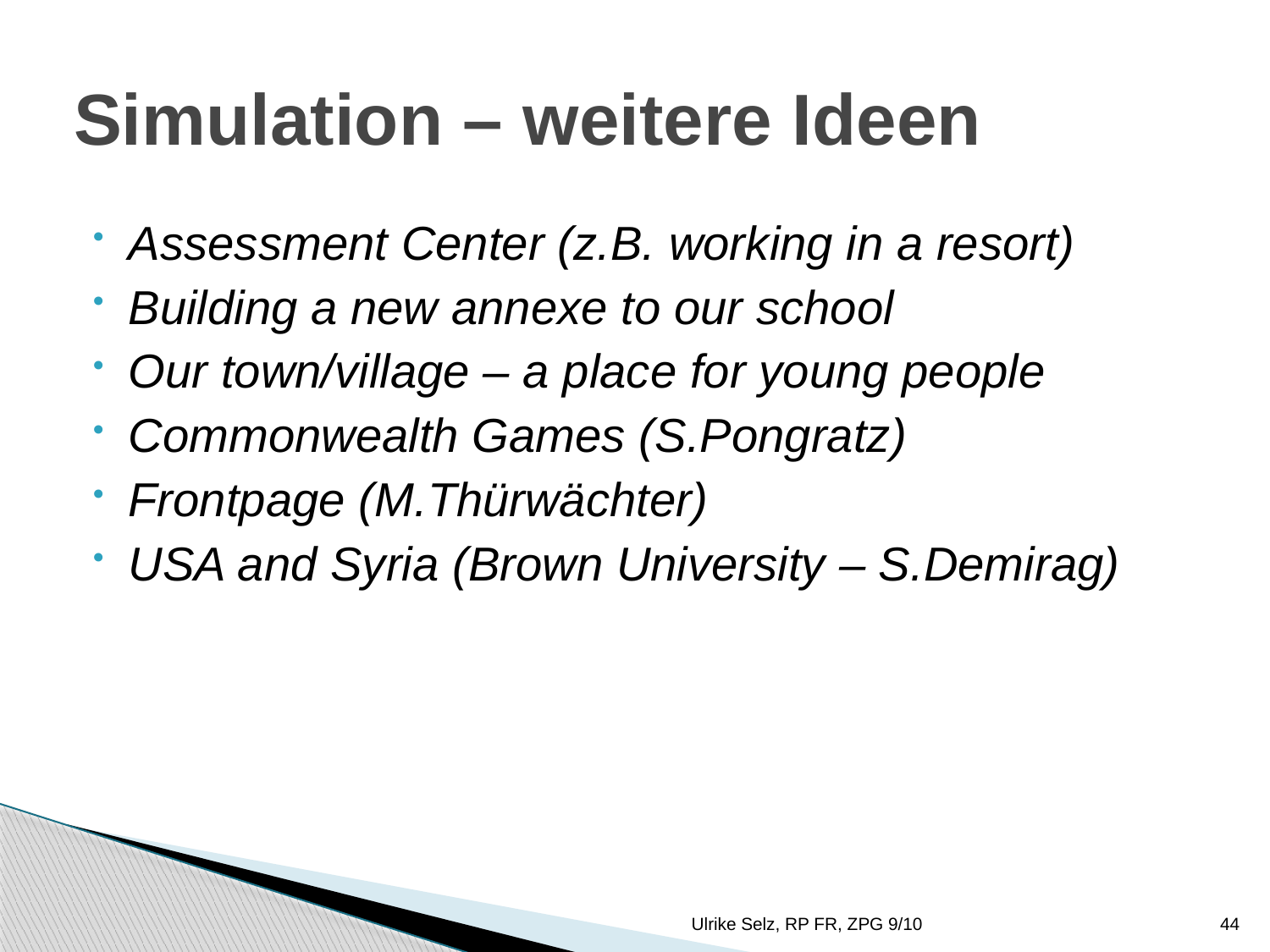

Simulation – weitere Ideen
Assessment Center (z.B. working in a resort)
Building a new annexe to our school
Our town/village – a place for young people
Commonwealth Games (S.Pongratz)
Frontpage (M.Thürwächter)
USA and Syria (Brown University – S.Demirag)

Ulrike Selz, RP FR, ZPG 9/10
44